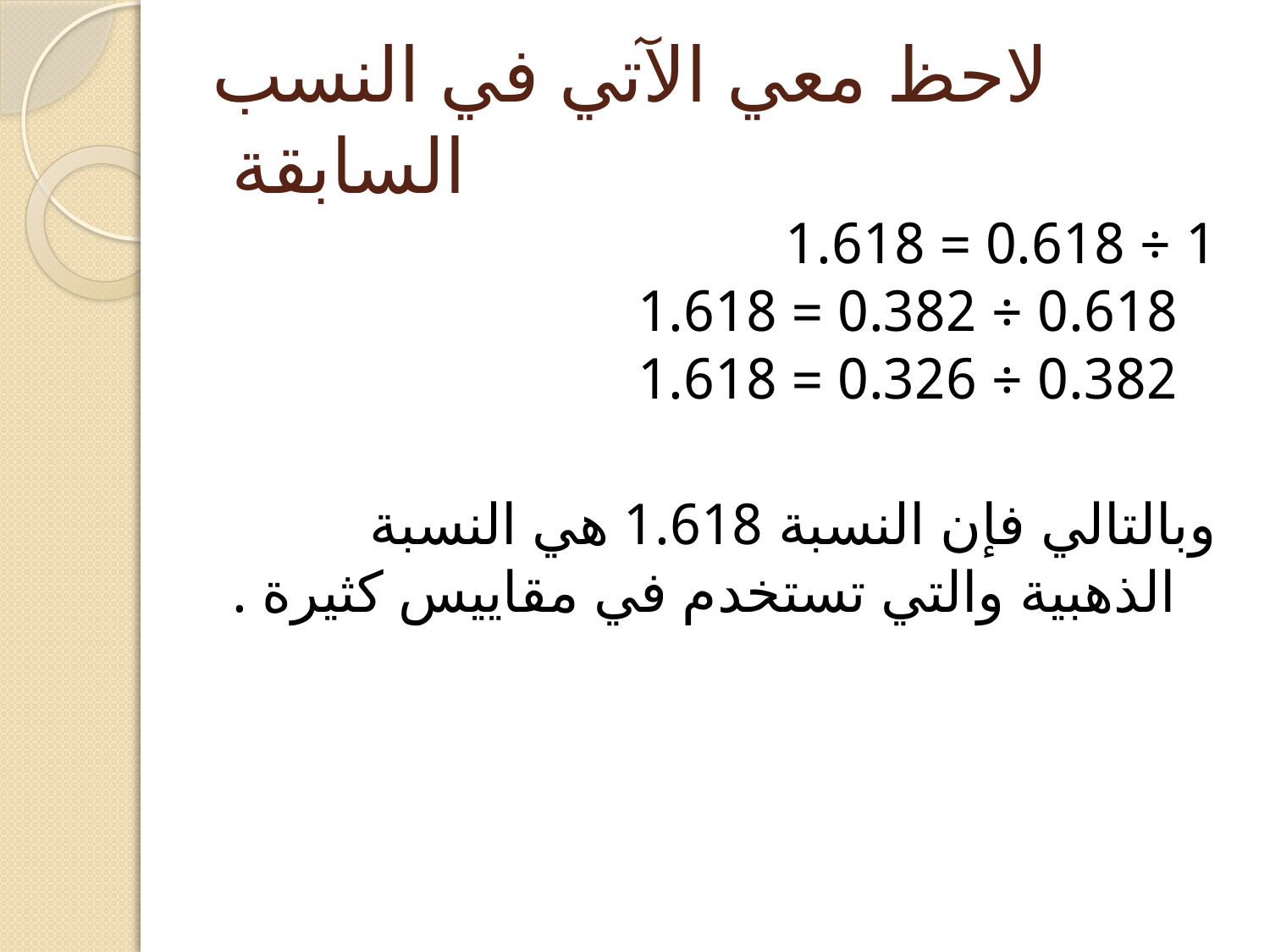

# لاحظ معي الآتي في النسب السابقة
1 ÷ 0.618 = 1.618
0.618 ÷ 0.382 = 1.618
0.382 ÷ 0.326 = 1.618
وبالتالي فإن النسبة 1.618 هي النسبة الذهبية والتي تستخدم في مقاييس كثيرة .